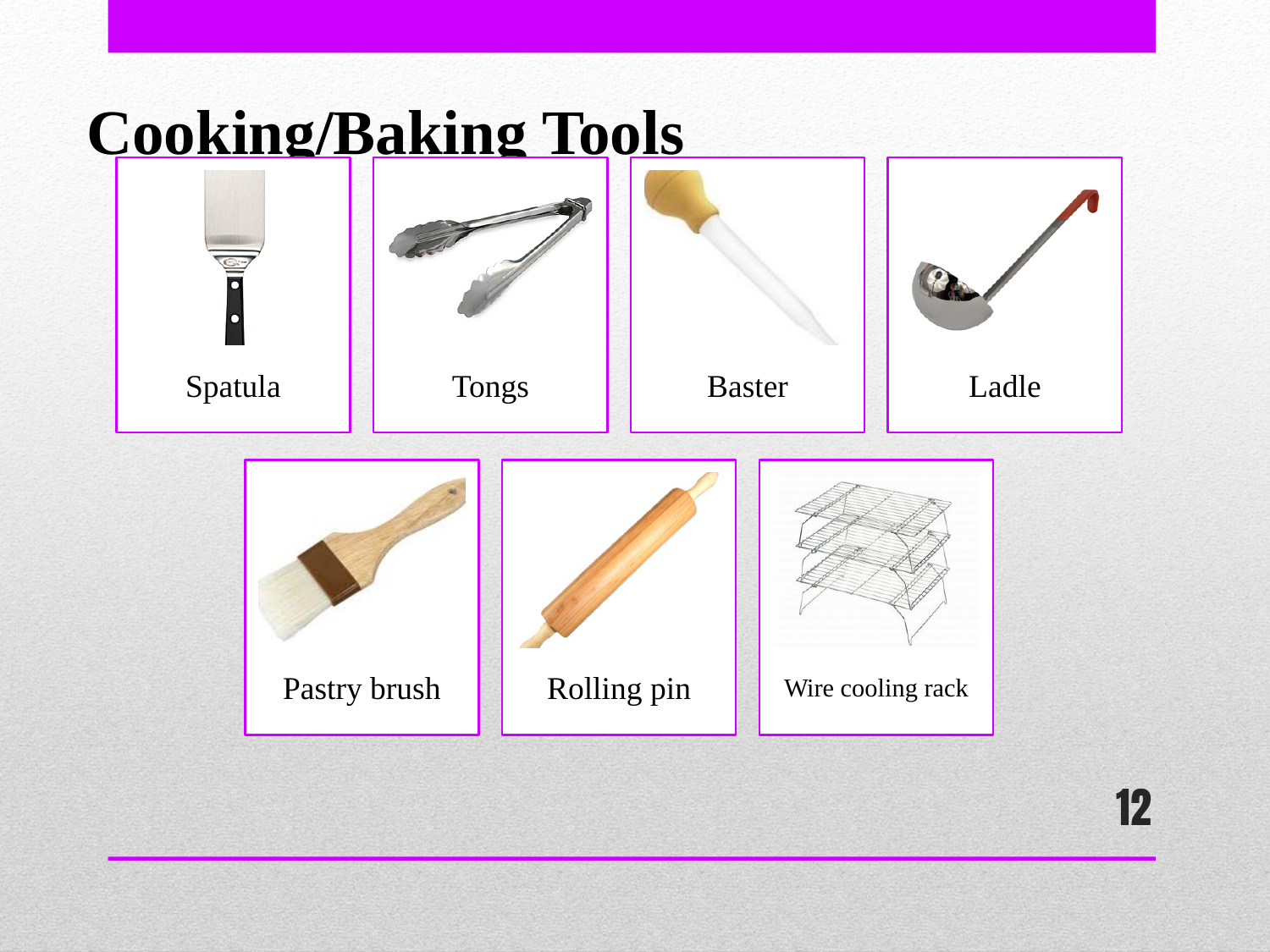

Cooking/Baking Tools
Spatula
Tongs
Baster
Ladle
Pastry brush
Rolling pin
Wire cooling rack
12